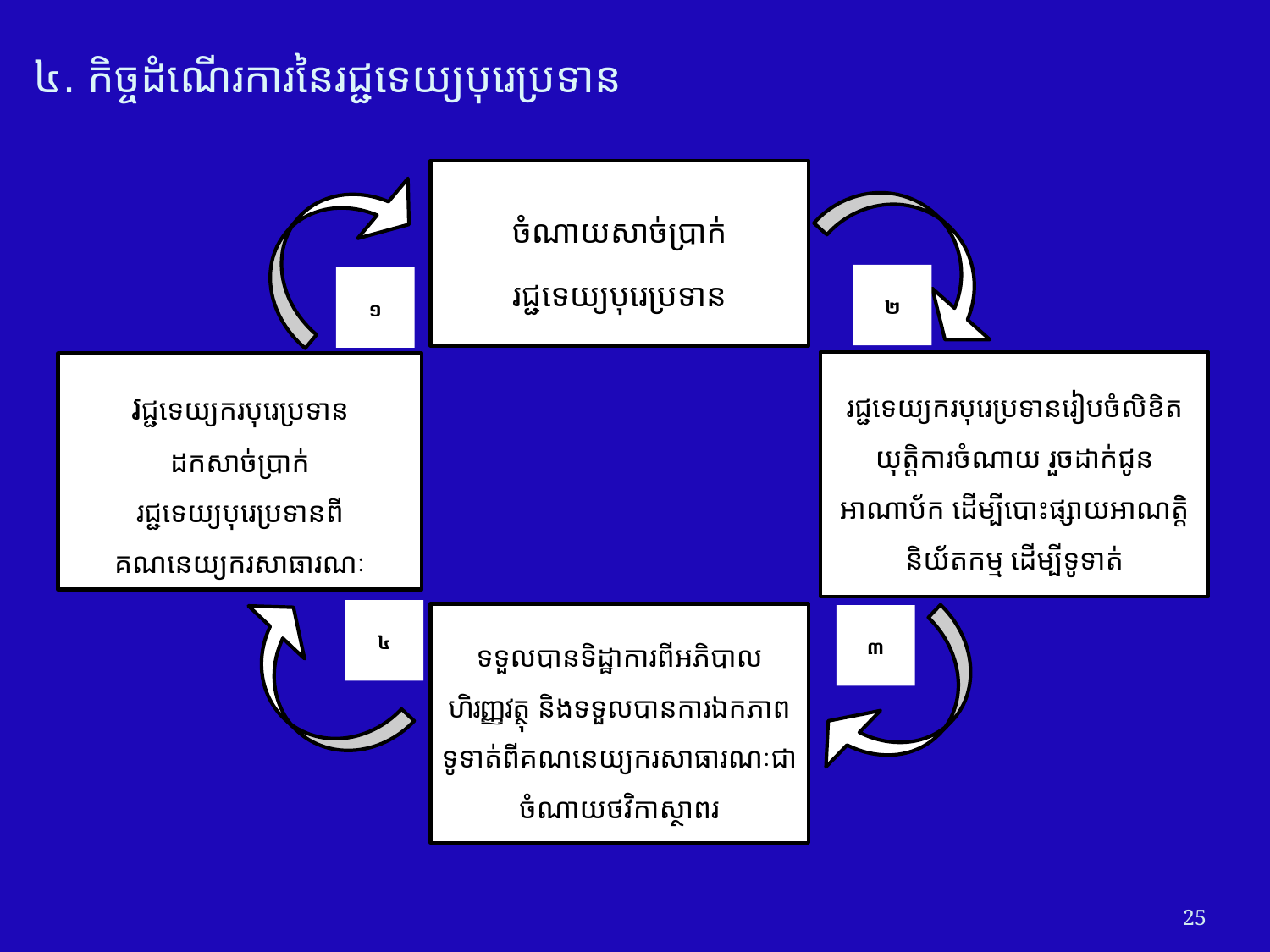

# ៤. កិច្ចដំណើរការនៃរជ្ជទេយ្យបុរេប្រទាន
ចំណាយសាច់ប្រាក់
រជ្ជទេយ្យបុរេប្រទាន​

២
១
រជ្ជទេយ្យករបុរេប្រទាន​រៀបចំលិខិតយុត្តិការចំណាយ រួចដាក់ជូនអាណាប័ក ដើម្បី​​បោះផ្សាយអាណត្តិនិយ័តកម្ម ដើម្បីទូទាត់​
រជ្ជទេយ្យករបុរេប្រទាន​
ដកសាច់ប្រាក់
រជ្ជទេយ្យបុរេប្រទាន​ពីគណនេយ្យករសាធារណៈ
៤
ទទួល​បានទិដ្ឋាការពីអភិបាល
ហិរញ្ញវត្ថុ​ និង​ទទួល​បាន​ការឯកភាព
​ទូទាត់​ពីគណនេយ្យករសាធារណៈ​ជាចំណាយថវិកា​ស្ថាពរ
៣

25